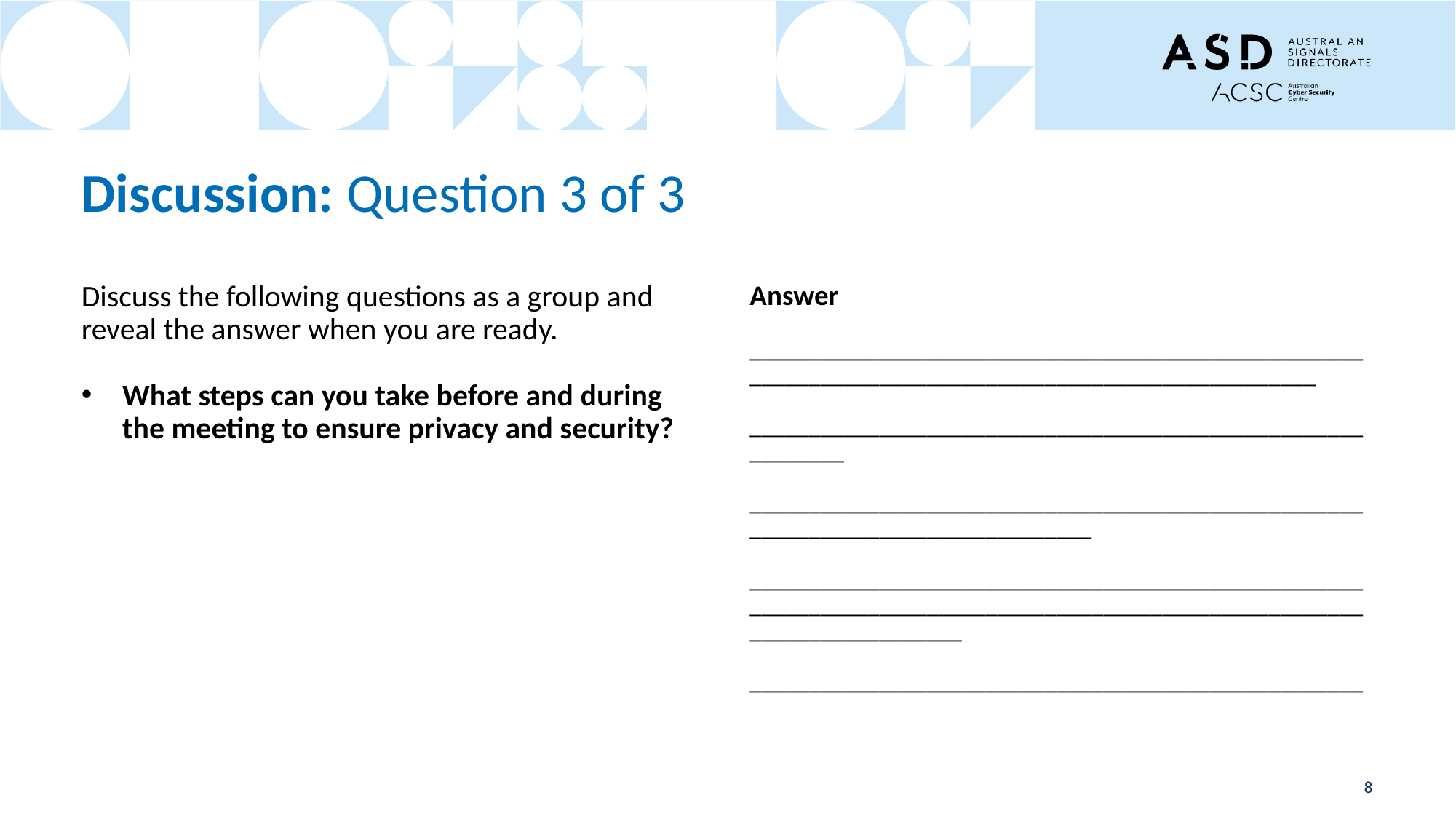

# Discussion: Question 3 of 3
Discuss the following questions as a group and reveal the answer when you are ready.
What steps can you take before and during the meeting to ensure privacy and security?
Answer
____________________________________________________________________________________________________
____________________________________________________________
_________________________________________________________________________________
__________________________________________________________________________________________________________________________
____________________________________________________
8